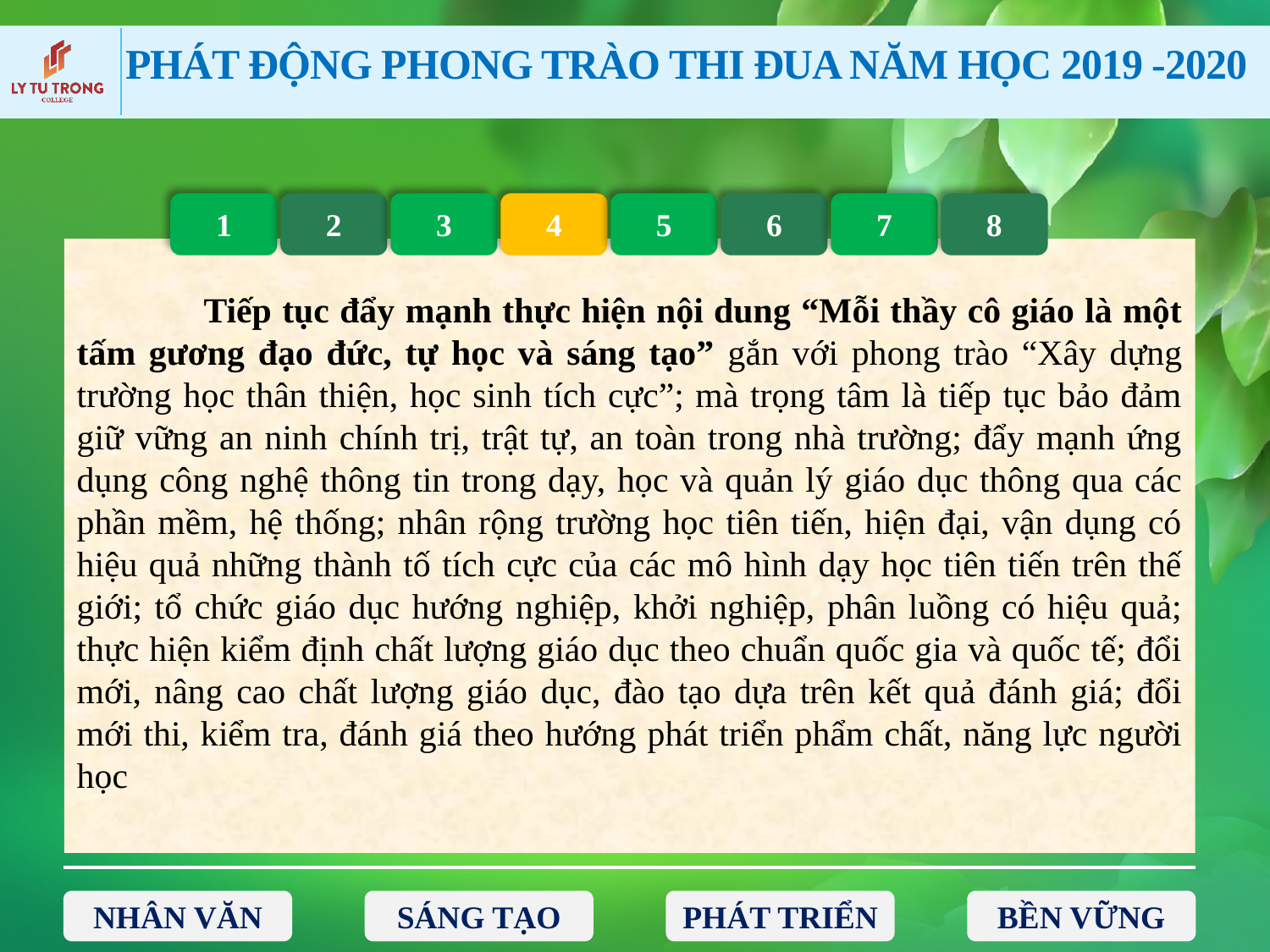

1
2
3
4
5
6
7
8

	Tiếp tục đẩy mạnh thực hiện nội dung “Mỗi thầy cô giáo là một tấm gương đạo đức, tự học và sáng tạo” gắn với phong trào “Xây dựng trường học thân thiện, học sinh tích cực”; mà trọng tâm là tiếp tục bảo đảm giữ vững an ninh chính trị, trật tự, an toàn trong nhà trường; đẩy mạnh ứng dụng công nghệ thông tin trong dạy, học và quản lý giáo dục thông qua các phần mềm, hệ thống; nhân rộng trường học tiên tiến, hiện đại, vận dụng có hiệu quả những thành tố tích cực của các mô hình dạy học tiên tiến trên thế giới; tổ chức giáo dục hướng nghiệp, khởi nghiệp, phân luồng có hiệu quả; thực hiện kiểm định chất lượng giáo dục theo chuẩn quốc gia và quốc tế; đổi mới, nâng cao chất lượng giáo dục, đào tạo dựa trên kết quả đánh giá; đổi mới thi, kiểm tra, đánh giá theo hướng phát triển phẩm chất, năng lực người học